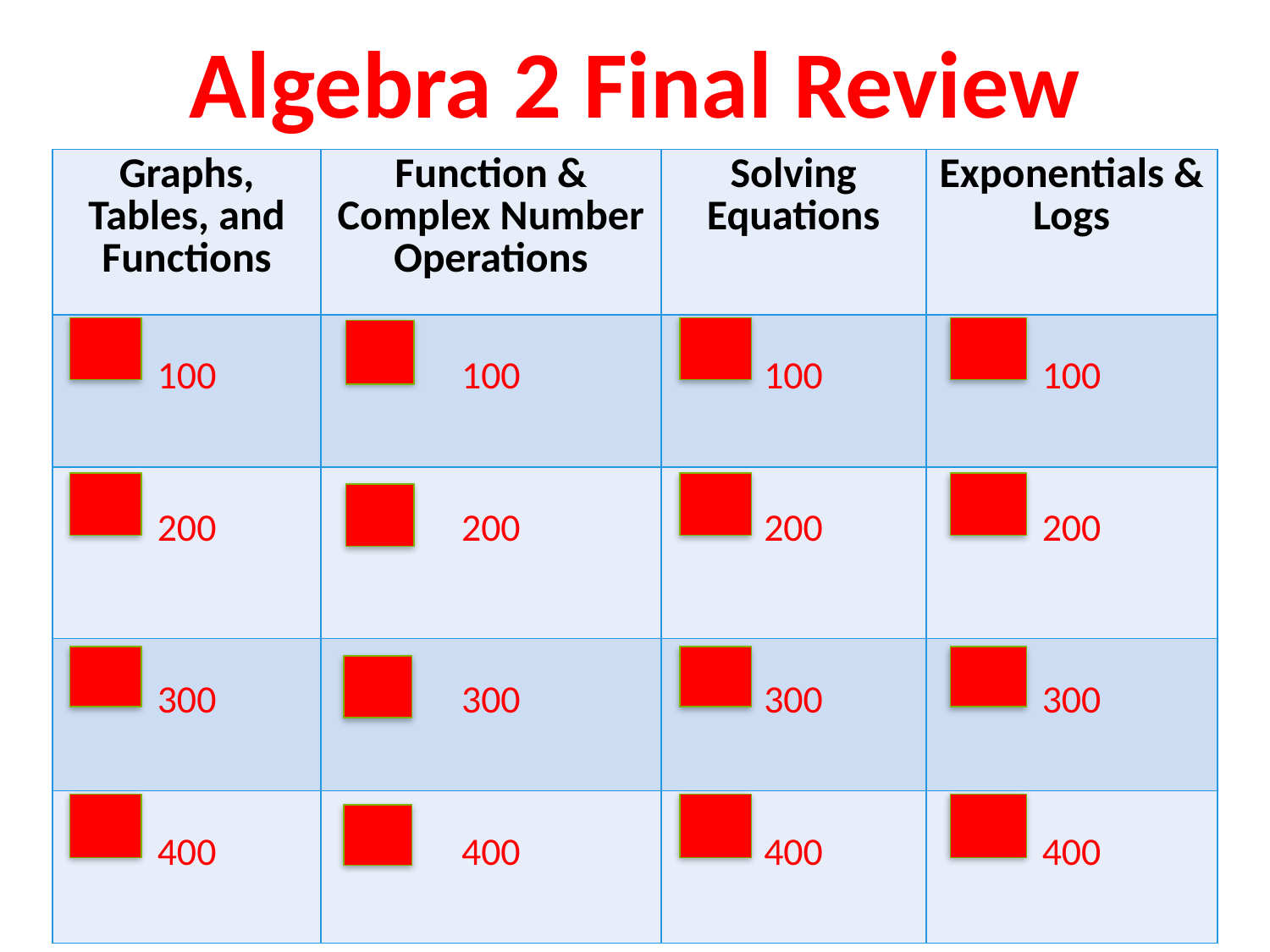

Algebra 2 Final Review
| Graphs, Tables, and Functions | Function & Complex Number Operations | Solving Equations | Exponentials & Logs |
| --- | --- | --- | --- |
| 100 | 100 | 100 | 100 |
| 200 | 200 | 200 | 200 |
| 300 | 300 | 300 | 300 |
| 400 | 400 | 400 | 400 |